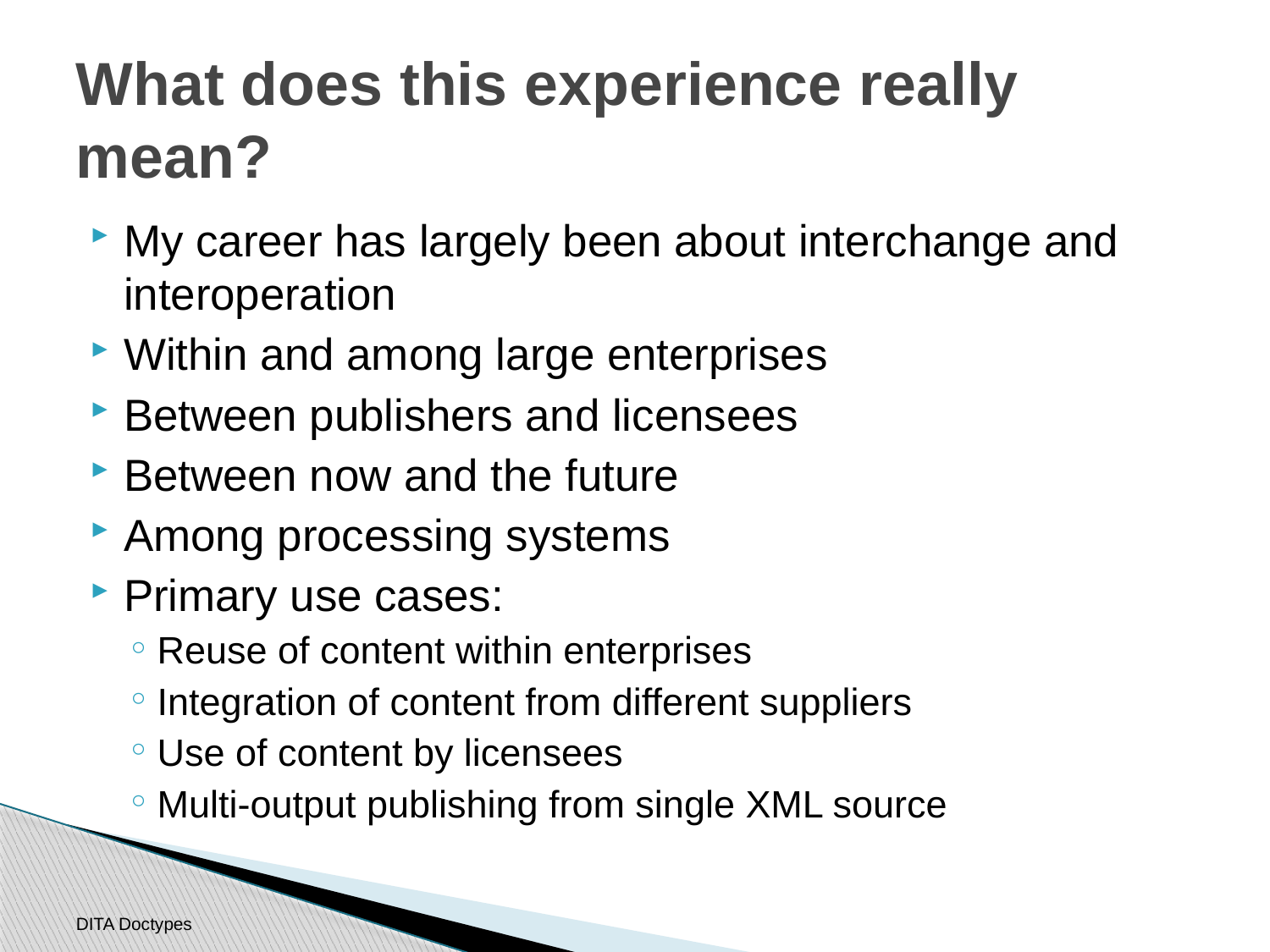

# What does this experience really mean?
My career has largely been about interchange and interoperation
Within and among large enterprises
Between publishers and licensees
Between now and the future
Among processing systems
Primary use cases:
Reuse of content within enterprises
Integration of content from different suppliers
Use of content by licensees
Multi-output publishing from single XML source